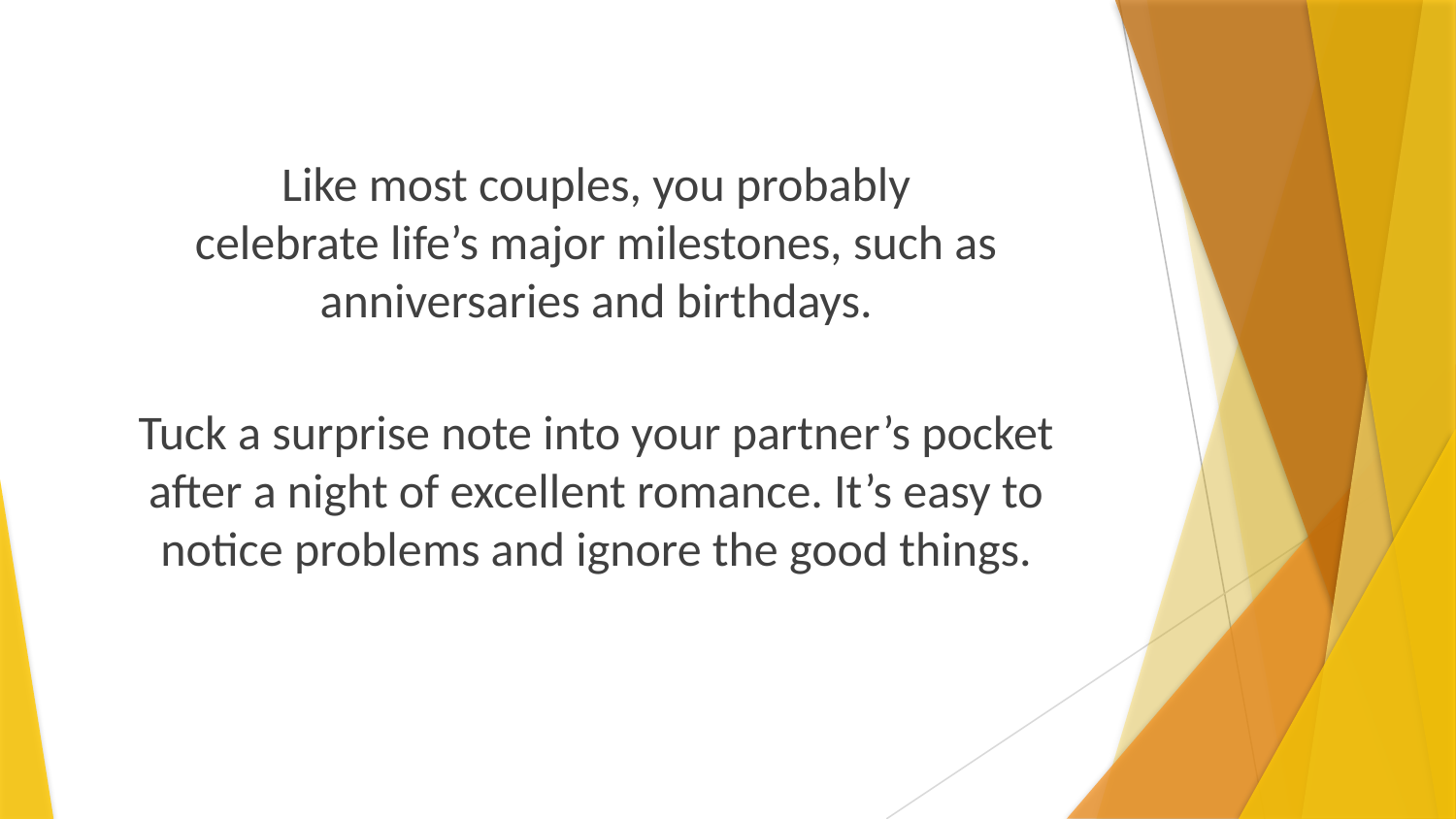

Like most couples, you probably
celebrate life’s major milestones, such as
anniversaries and birthdays.
Tuck a surprise note into your partner’s pocket
after a night of excellent romance. It’s easy to
notice problems and ignore the good things.